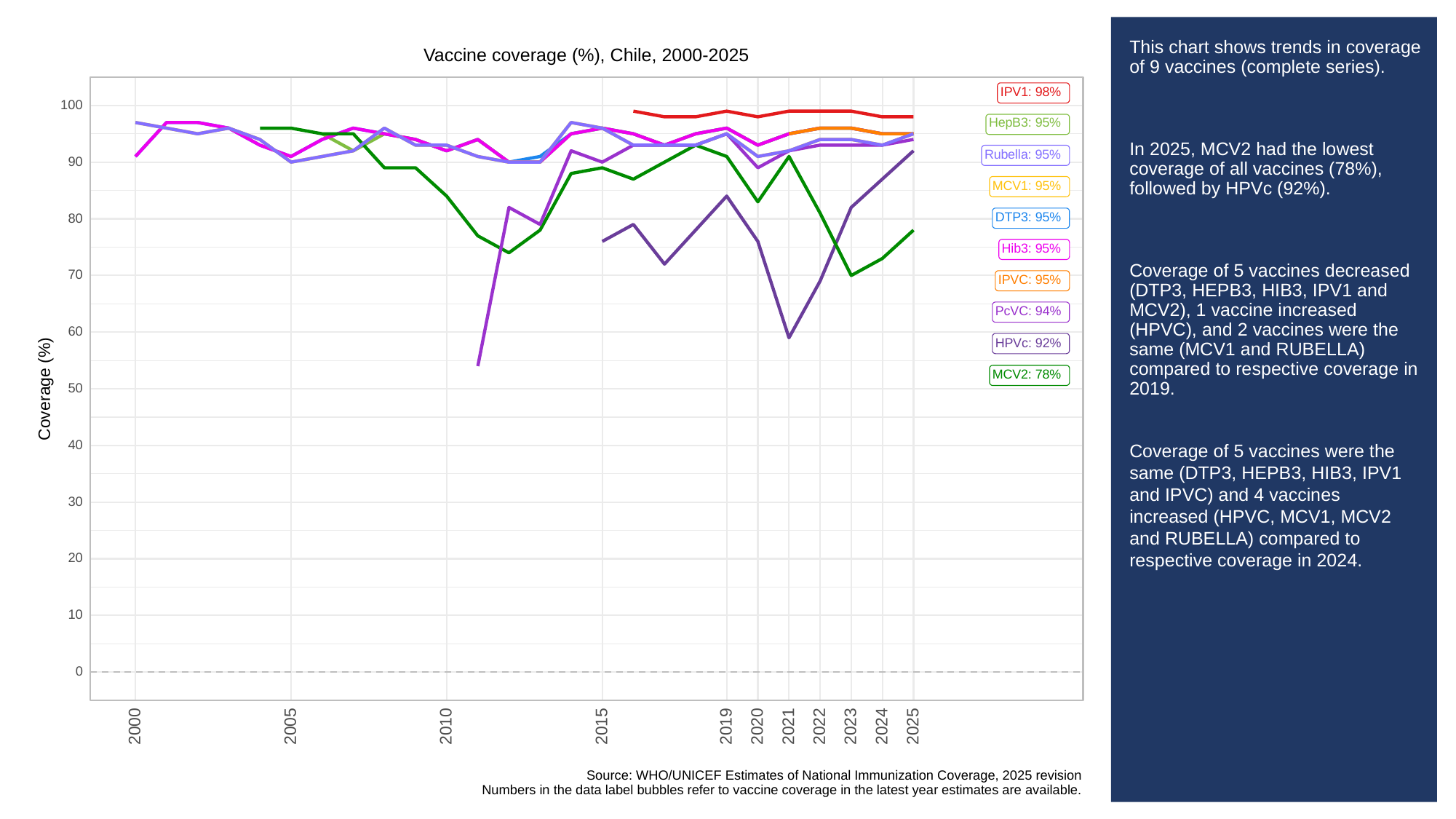

# This chart shows trends in coverage of 9 vaccines (complete series).

In 2025, MCV2 had the lowest coverage of all vaccines (78%), followed by HPVc (92%).

Coverage of 5 vaccines decreased (DTP3, HEPB3, HIB3, IPV1 and MCV2), 1 vaccine increased (HPVC), and 2 vaccines were the same (MCV1 and RUBELLA) compared to respective coverage in 2019.

Coverage of 5 vaccines were the same (DTP3, HEPB3, HIB3, IPV1 and IPVC) and 4 vaccines increased (HPVC, MCV1, MCV2 and RUBELLA) compared to respective coverage in 2024.

Vaccine coverage (%), Chile, 2000-2025

IPV1: 98%

100

HepB3: 95%

Rubella: 95%

90

MCV1: 95%

DTP3: 95%
80

Hib3: 95%

70

IPVC: 95%

PcVC: 94%
60

HPVc: 92%

MCV2: 78%
Coverage (%)
50

40

30

20

10

0

2023
2000
2005
2010
2015
2019
2020
2021
2022
2024
2025
Source: WHO/UNICEF Estimates of National Immunization Coverage, 2025 revision
Numbers in the data label bubbles refer to vaccine coverage in the latest year estimates are available.